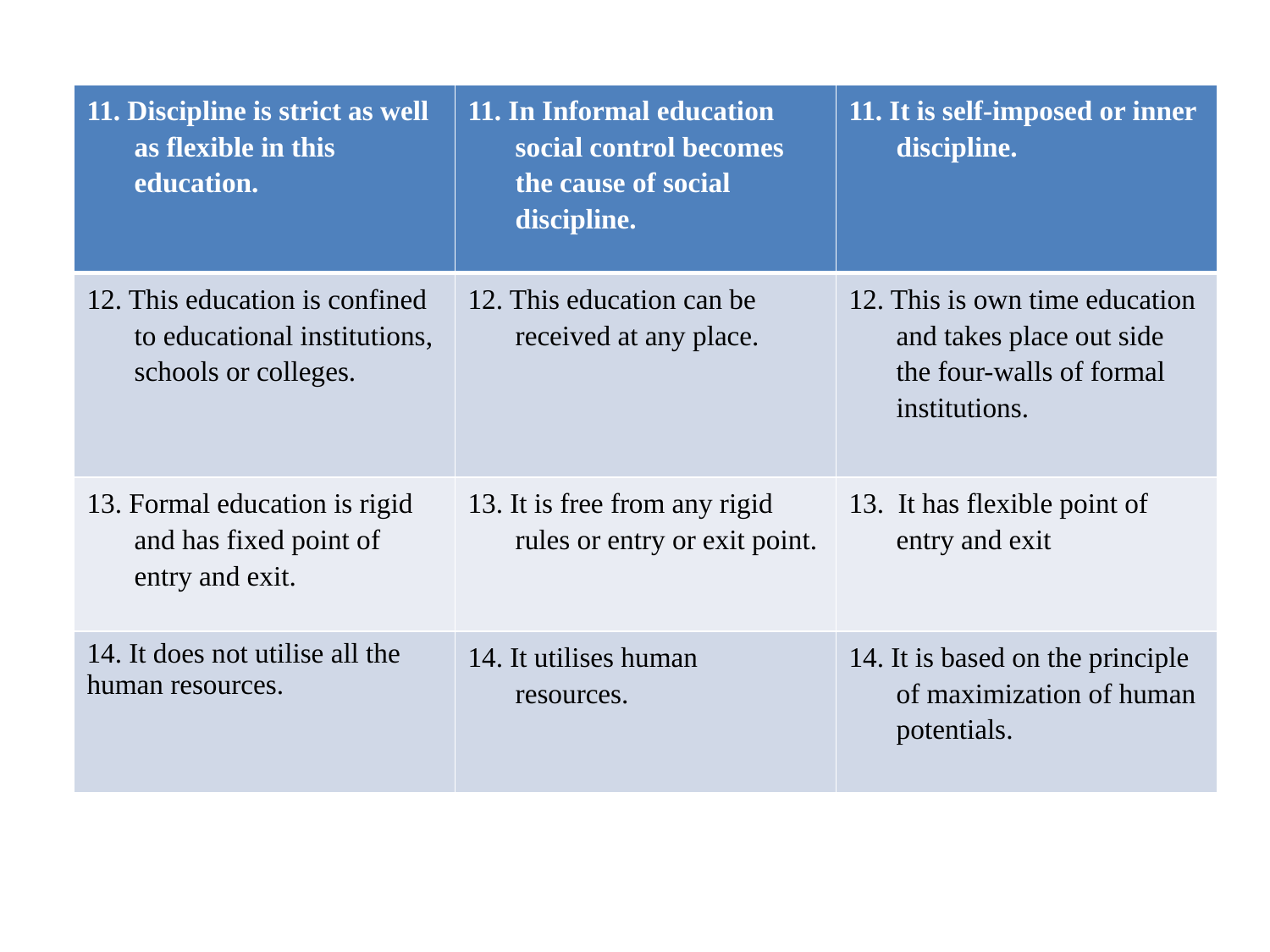

#
| 11. Discipline is strict as well as flexible in this education. | 11. In Informal education social control becomes the cause of social discipline. | 11. It is self-imposed or inner discipline. |
| --- | --- | --- |
| 12. This education is confined to educational institutions, schools or colleges. | 12. This education can be received at any place. | 12. This is own time education and takes place out side the four-walls of formal institutions. |
| 13. Formal education is rigid and has fixed point of entry and exit. | 13. It is free from any rigid rules or entry or exit point. | 13. It has flexible point of entry and exit |
| 14. It does not utilise all the human resources. | 14. It utilises human resources. | 14. It is based on the principle of maximization of human potentials. |